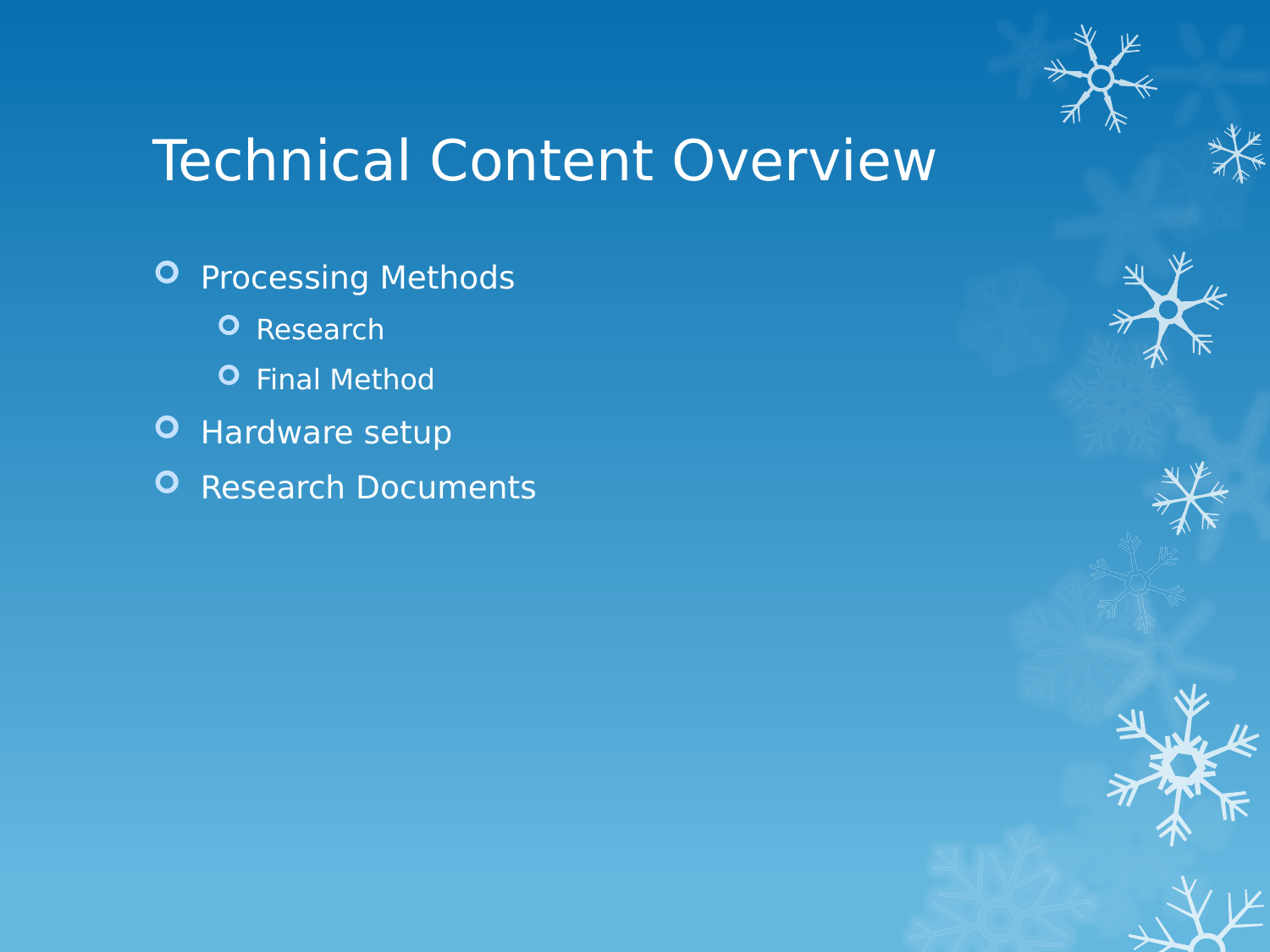

# Technical Content Overview
Processing Methods
Research
Final Method
Hardware setup
Research Documents